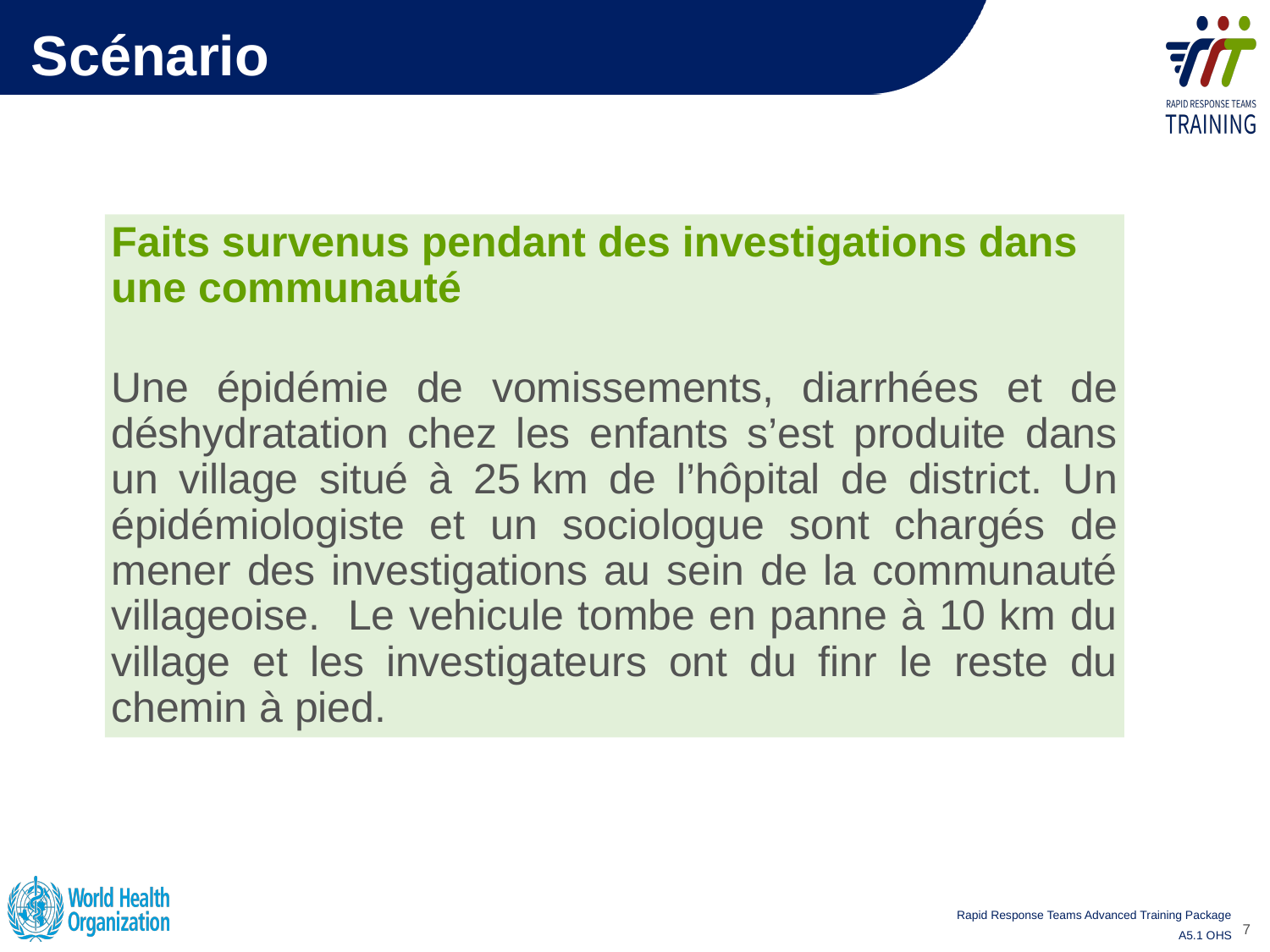

Scénario
Faits survenus pendant des investigations dans une communauté

Une épidémie de vomissements, diarrhées et de déshydratation chez les enfants s’est produite dans un village situé à 25 km de l’hôpital de district. Un épidémiologiste et un sociologue sont chargés de mener des investigations au sein de la communauté villageoise.  Le vehicule tombe en panne à 10 km du village et les investigateurs ont du finr le reste du chemin à pied.